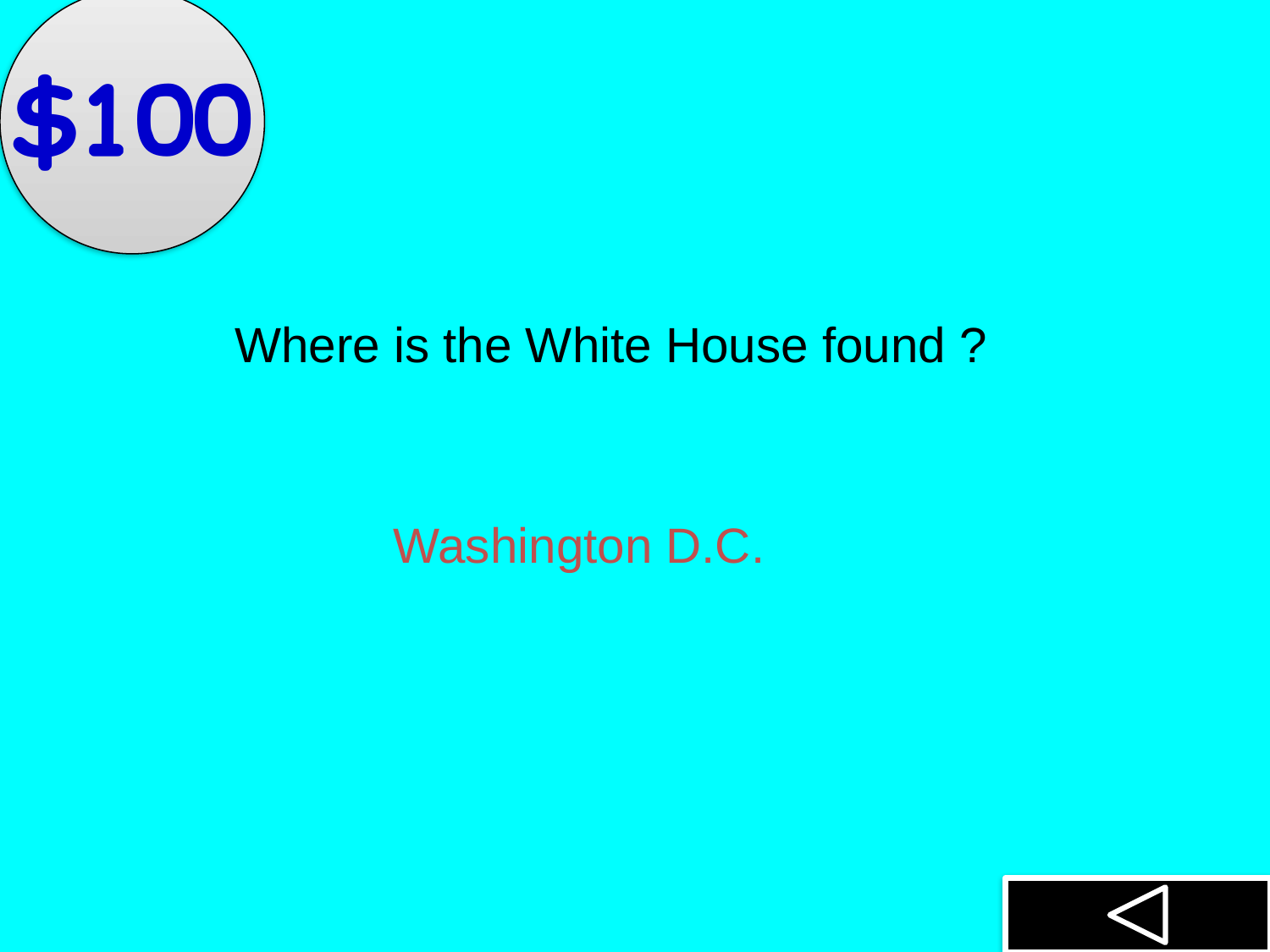

$100
Where is the White House found ?
Washington D.C.